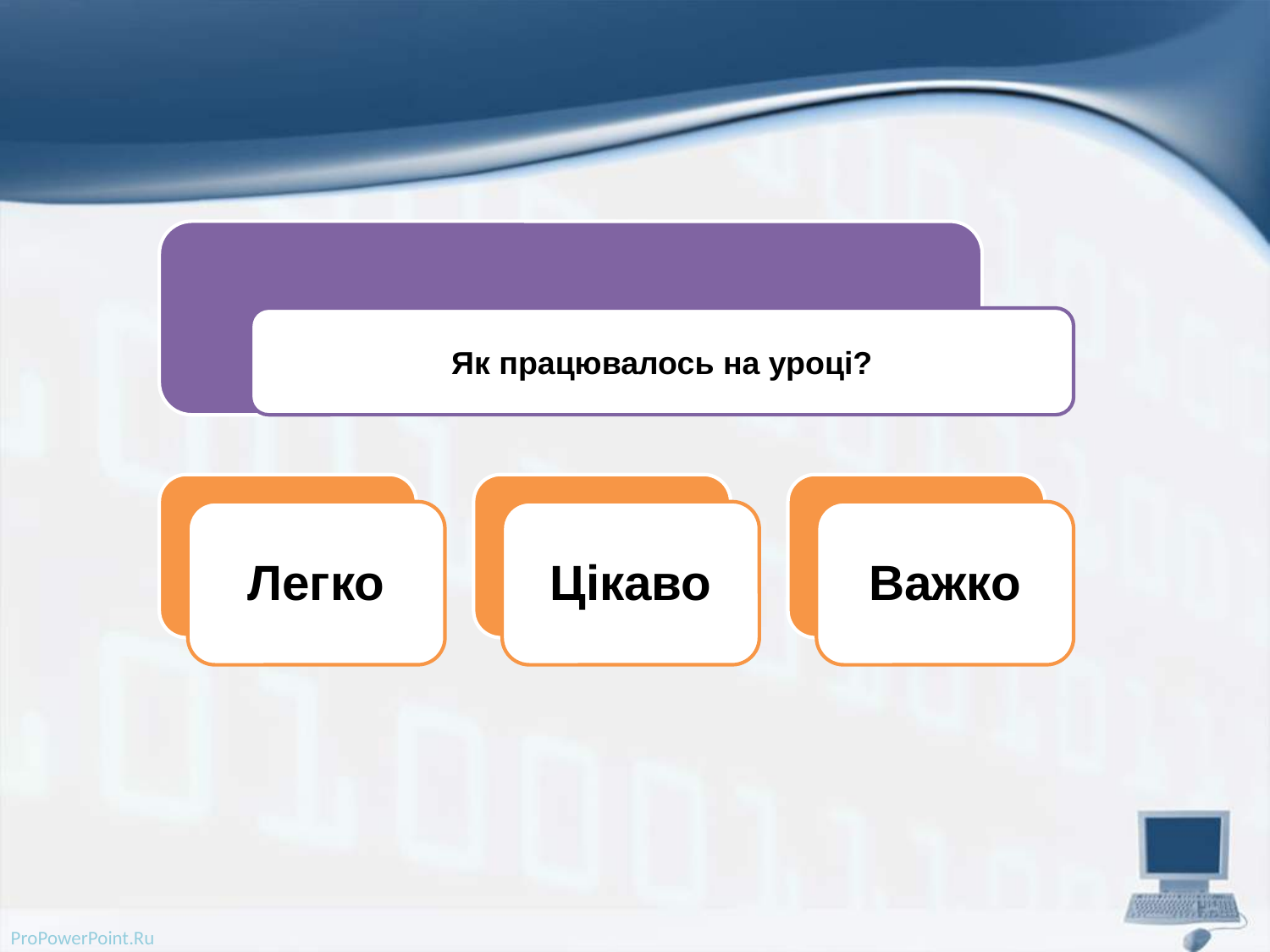

#

Як працювалось на уроці?
Легко
Цікаво
Важко